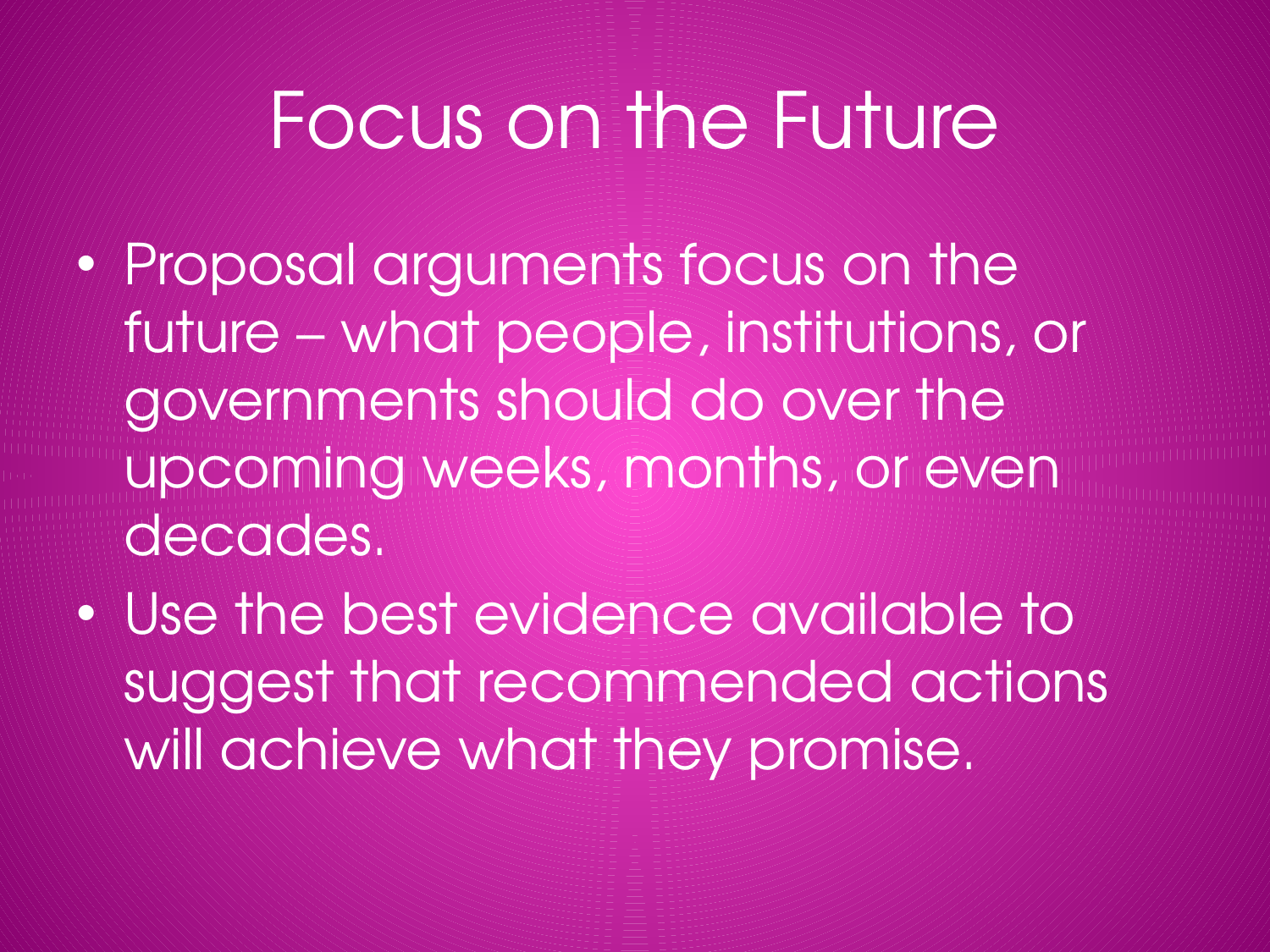

# Focus on the Future
Proposal arguments focus on the future – what people, institutions, or governments should do over the upcoming weeks, months, or even decades.
Use the best evidence available to suggest that recommended actions will achieve what they promise.